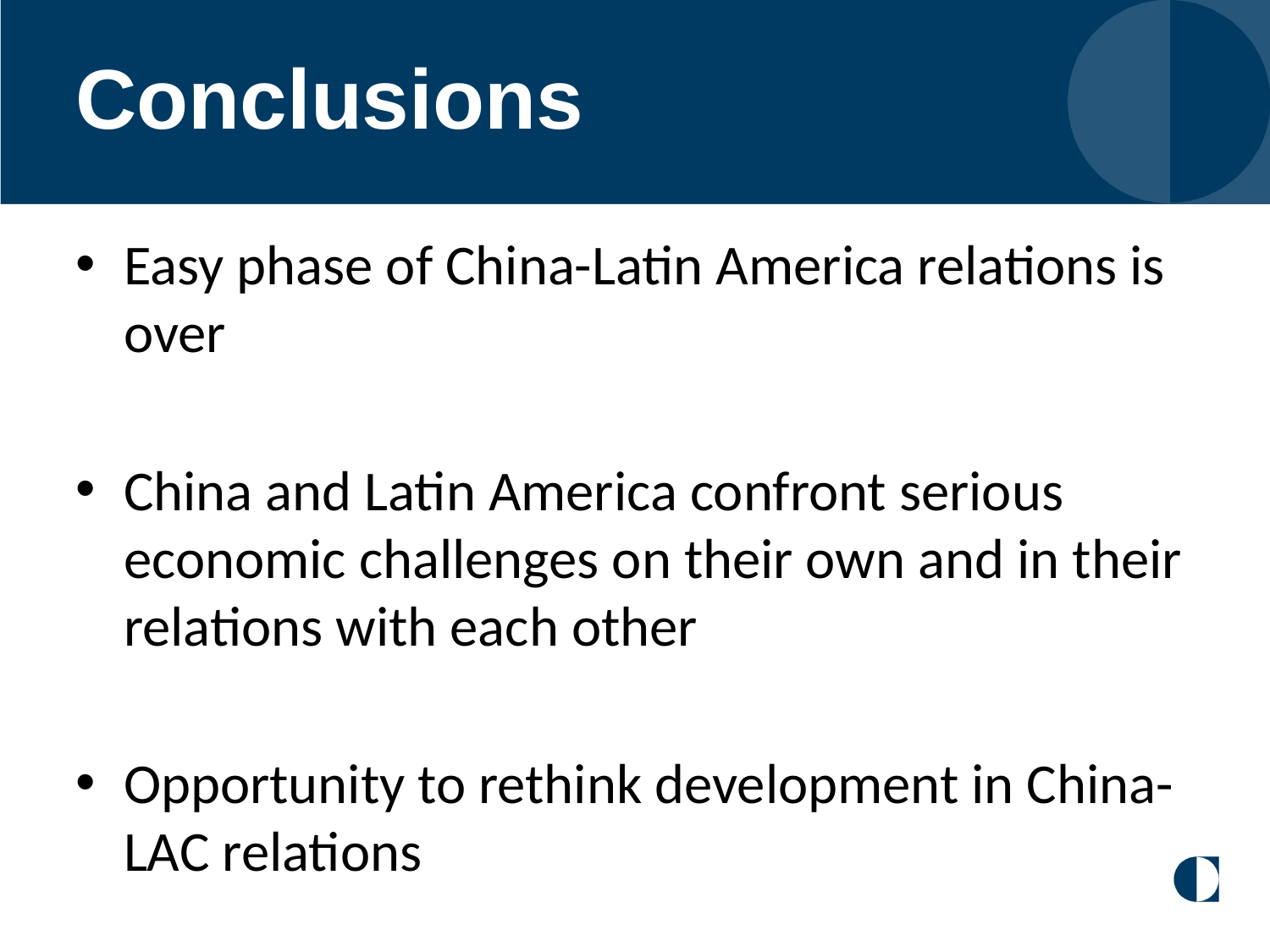

# Conclusions
Easy phase of China-Latin America relations is over

China and Latin America confront serious economic challenges on their own and in their relations with each other

Opportunity to rethink development in China-LAC relations